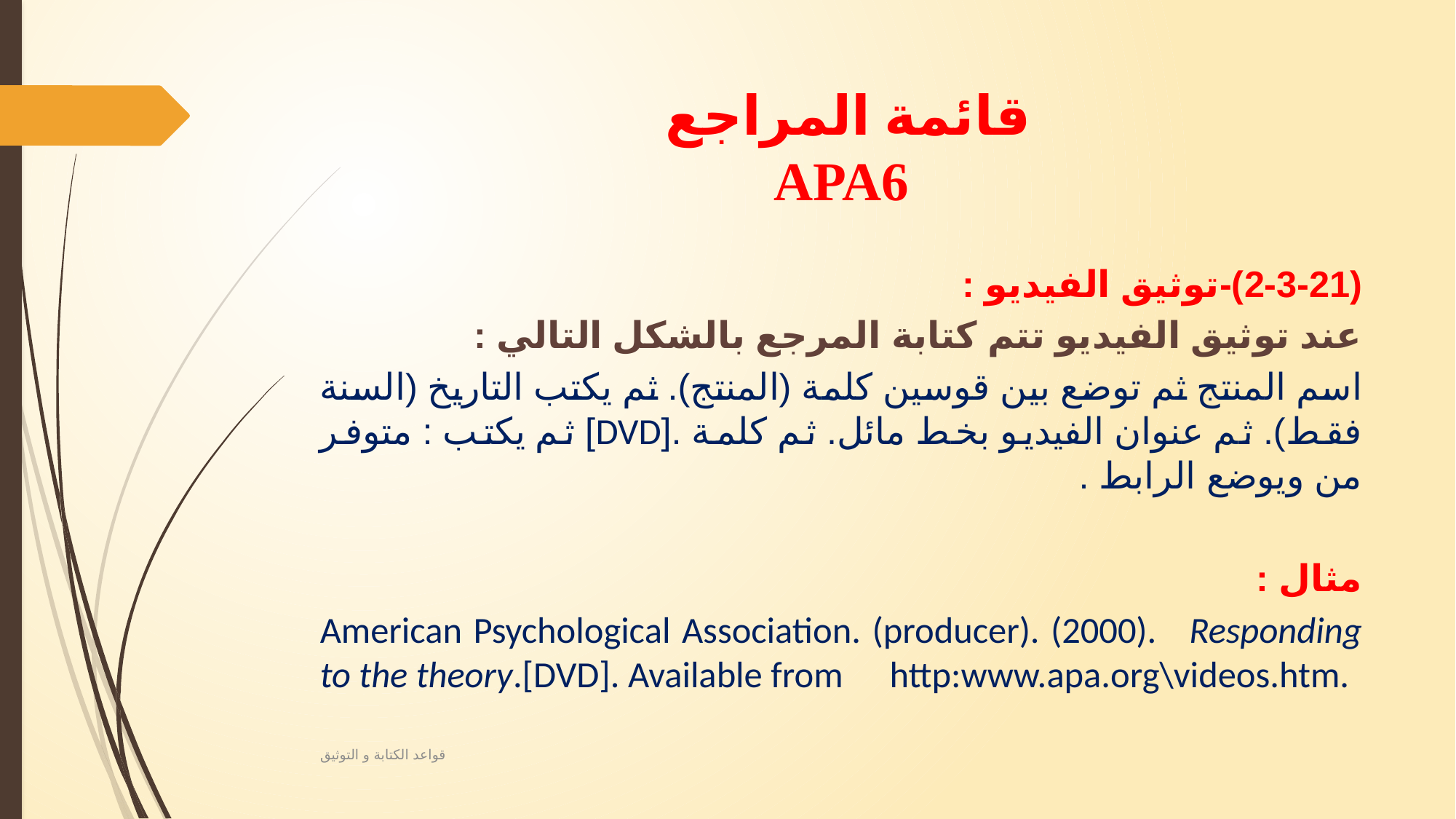

# قائمة المراجع APA6
(2-3-21)-توثيق الفيديو :
عند توثيق الفيديو تتم كتابة المرجع بالشكل التالي :
اسم المنتج ثم توضع بين قوسين كلمة (المنتج). ثم يكتب التاريخ (السنة فقط). ثم عنوان الفيديو بخط مائل. ثم كلمة .[DVD] ثم يكتب : متوفر من ويوضع الرابط .

مثال :
American Psychological Association. (producer). (2000). 	Responding to the theory.[DVD]. Available from 	http:www.apa.org\videos.htm.

قواعد الكتابة و التوثيق